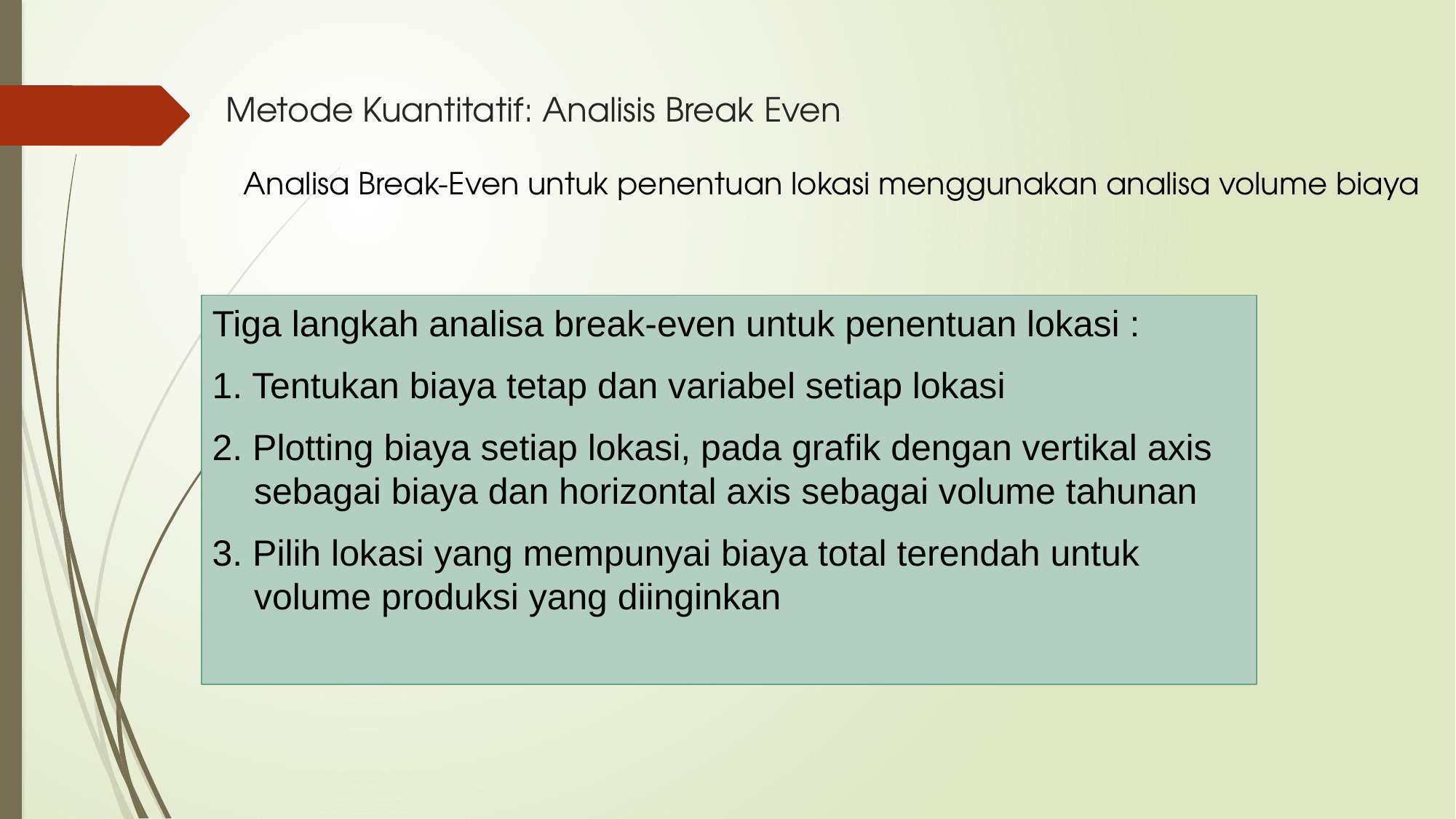

Metode Kuantitatif: Analisis Break Even
Analisa Break-Even untuk penentuan lokasi menggunakan analisa volume biaya
Tiga langkah analisa break-even untuk penentuan lokasi :
1. Tentukan biaya tetap dan variabel setiap lokasi
2. Plotting biaya setiap lokasi, pada grafik dengan vertikal axis    sebagai biaya dan horizontal axis sebagai volume tahunan
3. Pilih lokasi yang mempunyai biaya total terendah untuk  volume produksi yang diinginkan